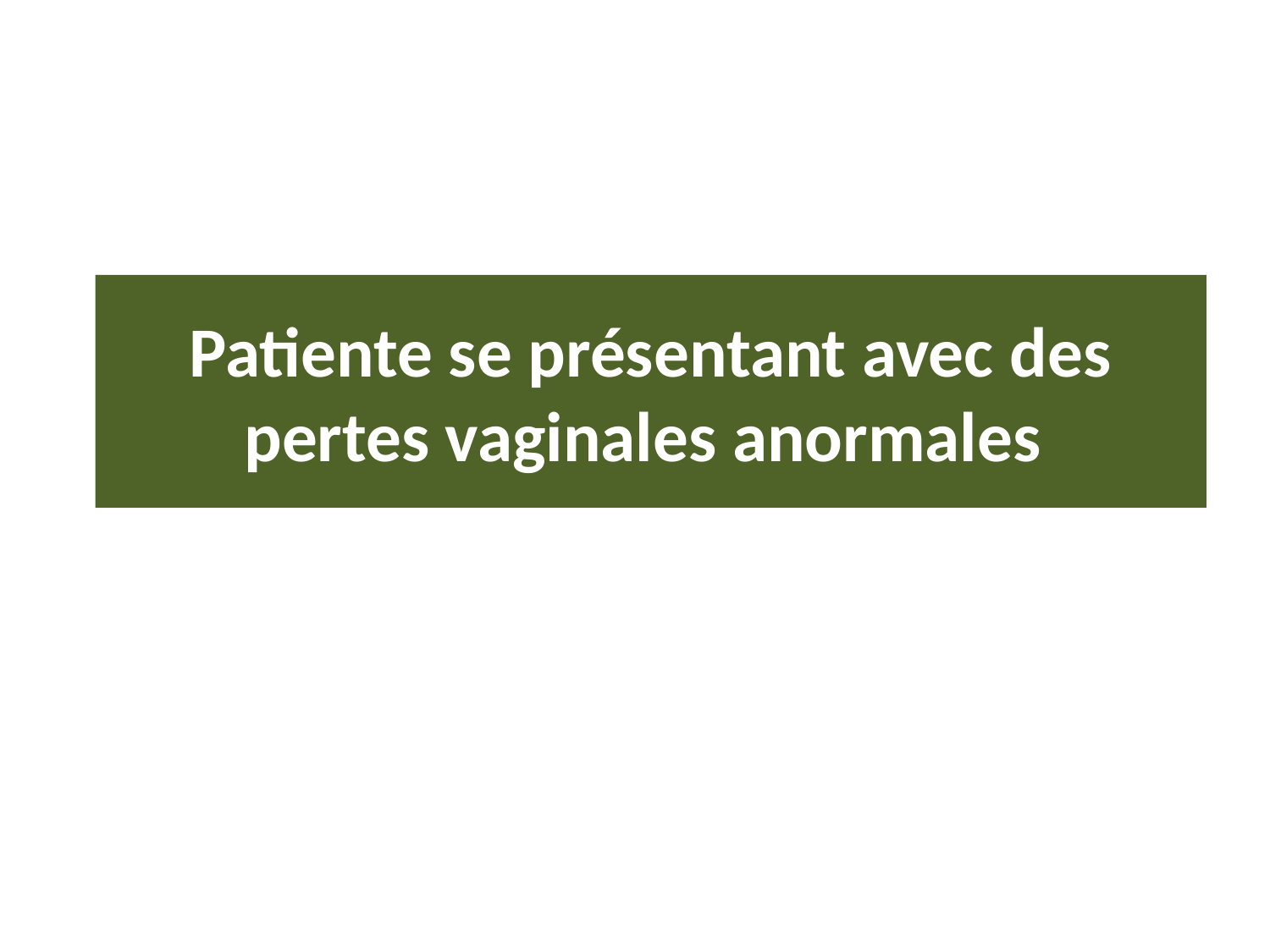

# Patiente se présentant avec des pertes vaginales anormales